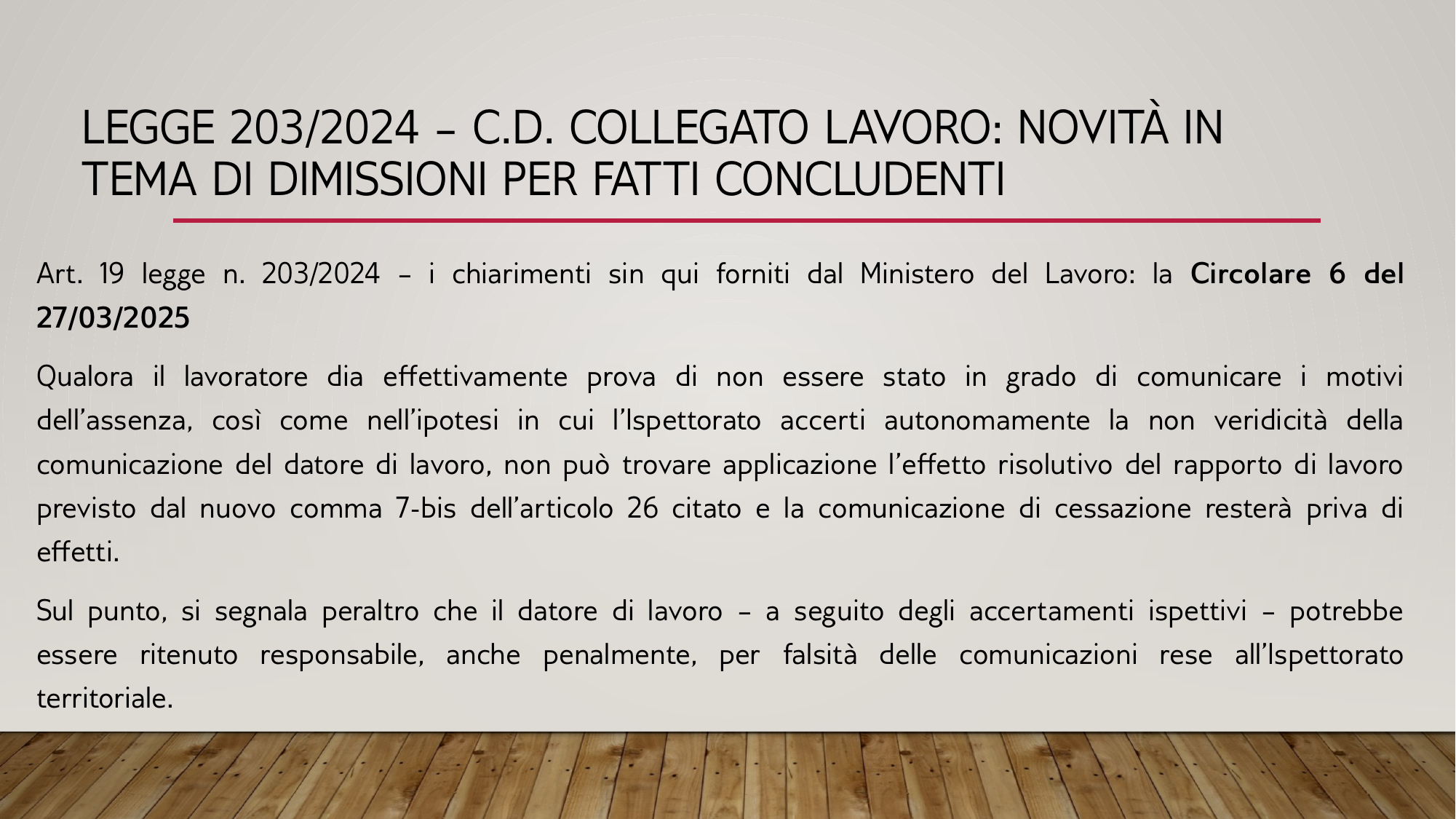

# Legge 203/2024 – c.d. collegato lavoro: novità in tema di dimissioni per fatti concludenti
Art. 19 legge n. 203/2024 – i chiarimenti sin qui forniti dal Ministero del Lavoro: la Circolare 6 del 27/03/2025
Qualora il lavoratore dia effettivamente prova di non essere stato in grado di comunicare i motivi dell’assenza, così come nell’ipotesi in cui l’Ispettorato accerti autonomamente la non veridicità della comunicazione del datore di lavoro, non può trovare applicazione l’effetto risolutivo del rapporto di lavoro previsto dal nuovo comma 7-bis dell’articolo 26 citato e la comunicazione di cessazione resterà priva di effetti.
Sul punto, si segnala peraltro che il datore di lavoro – a seguito degli accertamenti ispettivi – potrebbe essere ritenuto responsabile, anche penalmente, per falsità delle comunicazioni rese all’Ispettorato territoriale.